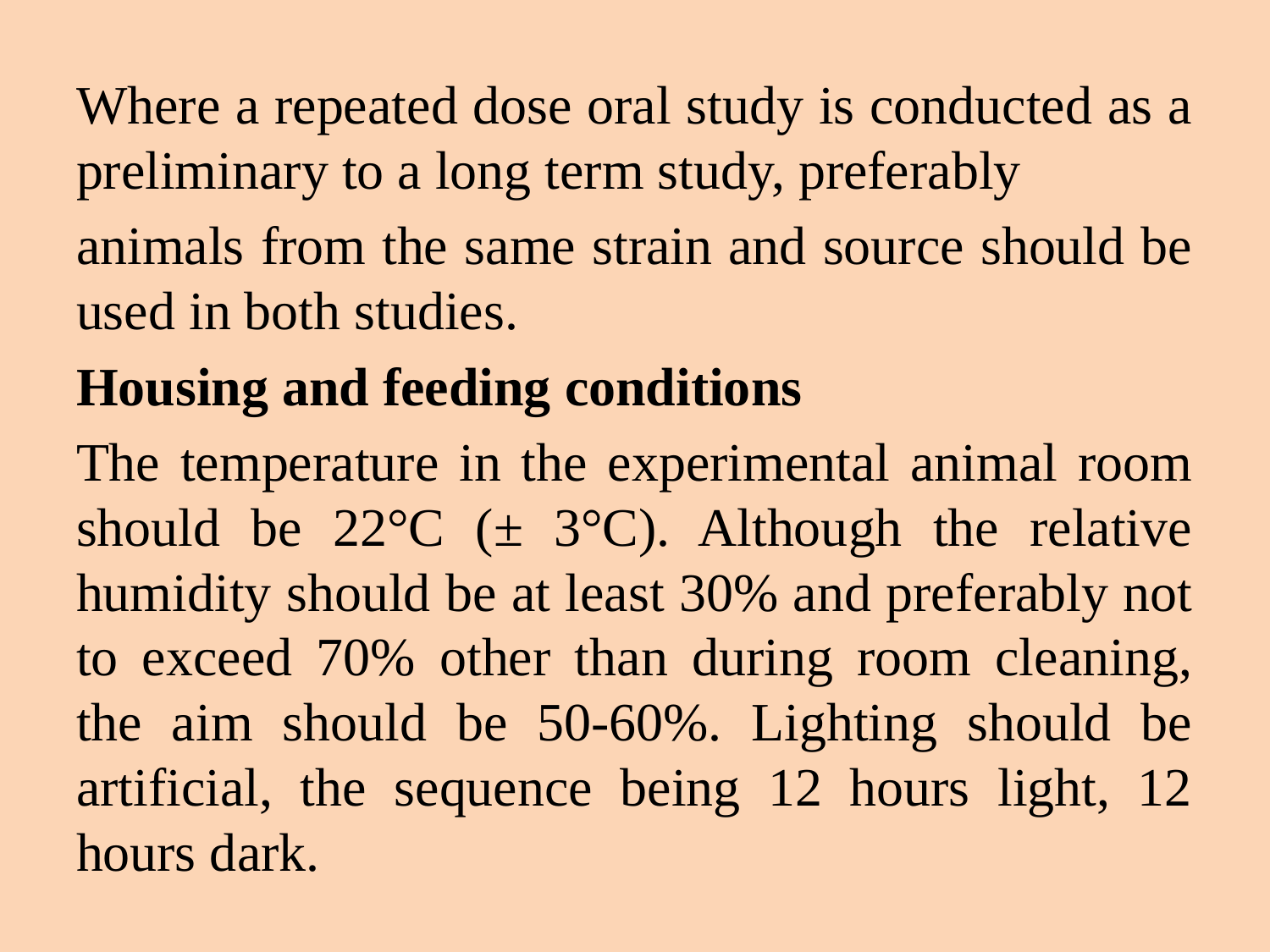

Where a repeated dose oral study is conducted as a preliminary to a long term study, preferably
animals from the same strain and source should be used in both studies.
Housing and feeding conditions
The temperature in the experimental animal room should be 22°C (± 3°C). Although the relative humidity should be at least 30% and preferably not to exceed 70% other than during room cleaning, the aim should be 50-60%. Lighting should be artificial, the sequence being 12 hours light, 12 hours dark.